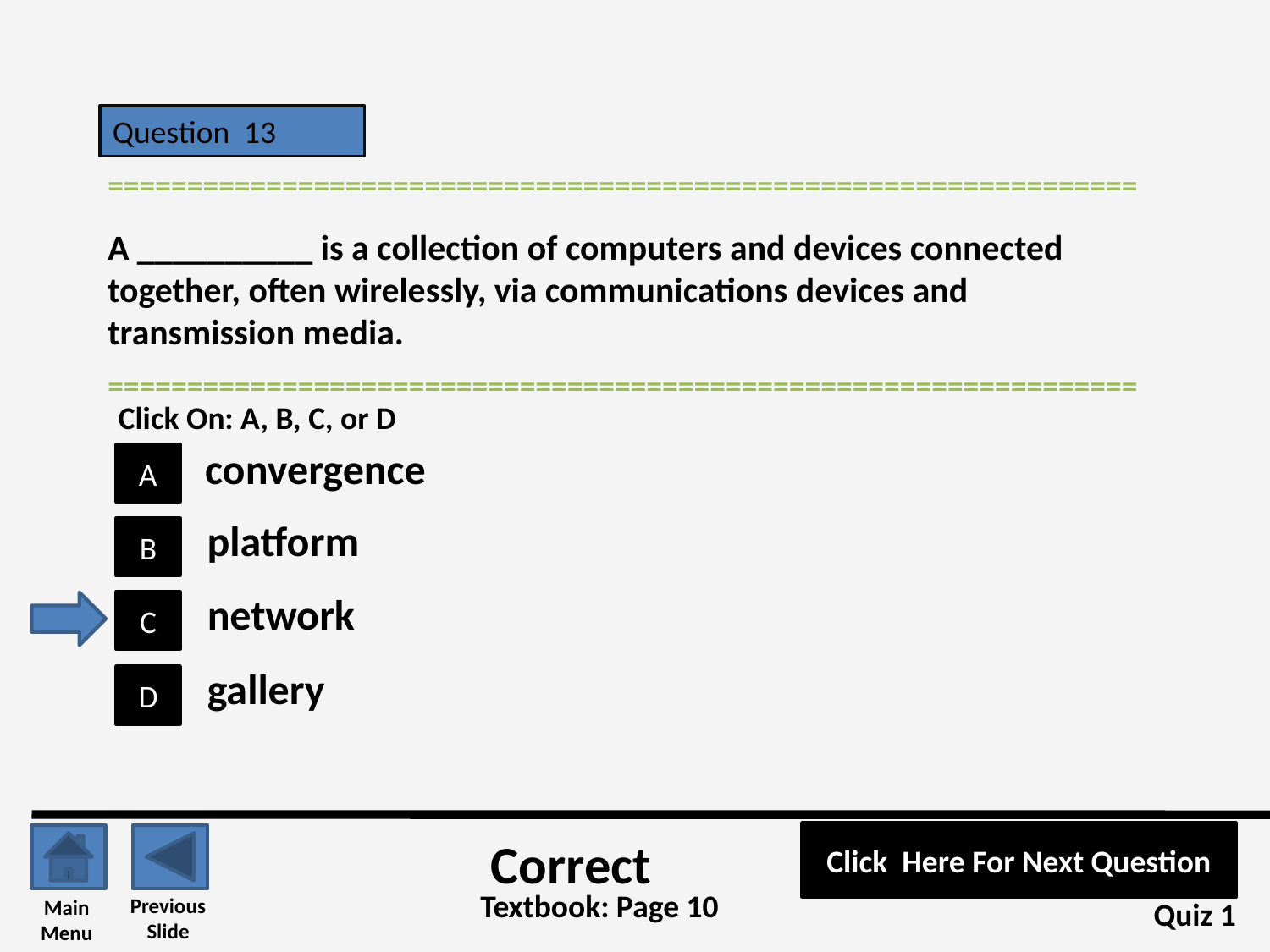

Question  13
=================================================================
A __________ is a collection of computers and devices connected together, often wirelessly, via communications devices and transmission media.
=================================================================
Click On: A, B, C, or D
convergence
A
platform
B

network
C

gallery
D
Click  Here For Next Question

Correct
Textbook: Page 10
Previous
Slide
Main
Menu
Quiz 1